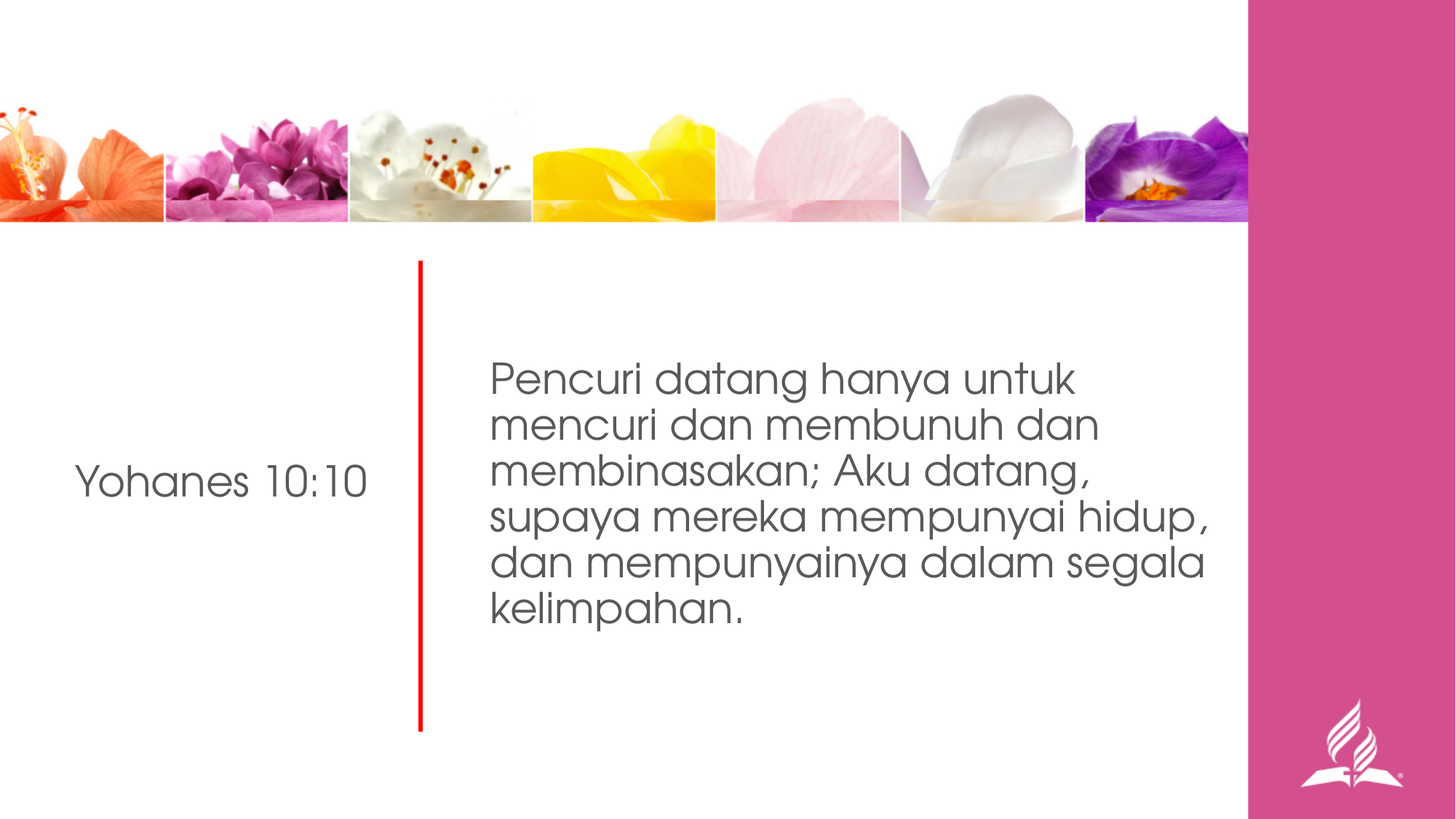

Pencuri datang hanya untuk mencuri dan membunuh dan membinasakan; Aku datang, supaya mereka mempunyai hidup, dan mempunyainya dalam segala kelimpahan.
Yohanes 10:10